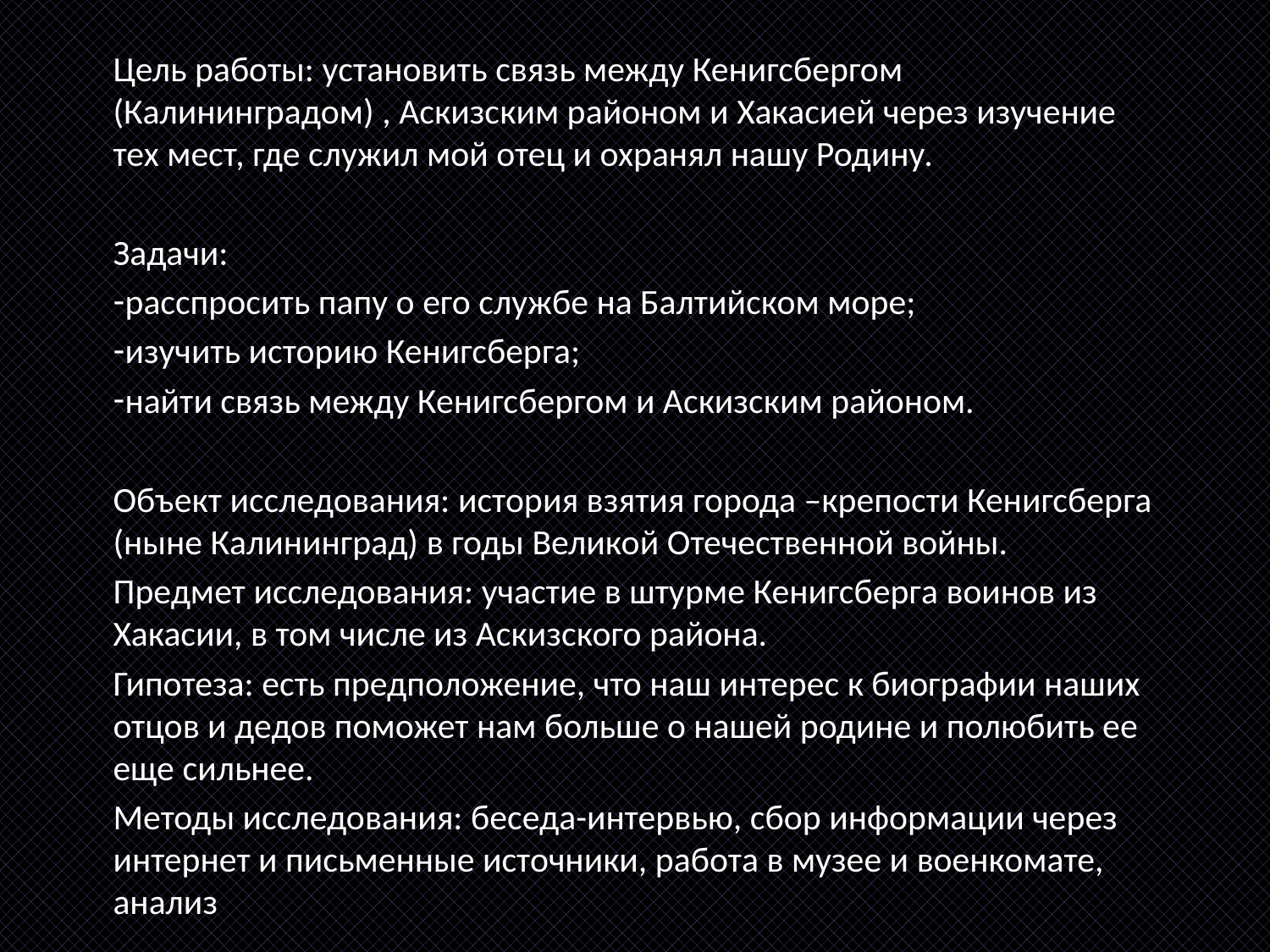

Цель работы: установить связь между Кенигсбергом (Калининградом) , Аскизским районом и Хакасией через изучение тех мест, где служил мой отец и охранял нашу Родину.

Задачи:
расспросить папу о его службе на Балтийском море;
изучить историю Кенигсберга;
найти связь между Кенигсбергом и Аскизским районом.

Объект исследования: история взятия города –крепости Кенигсберга (ныне Калининград) в годы Великой Отечественной войны.
Предмет исследования: участие в штурме Кенигсберга воинов из Хакасии, в том числе из Аскизского района.
Гипотеза: есть предположение, что наш интерес к биографии наших отцов и дедов поможет нам больше о нашей родине и полюбить ее еще сильнее.
Методы исследования: беседа-интервью, сбор информации через интернет и письменные источники, работа в музее и военкомате, анализ

#